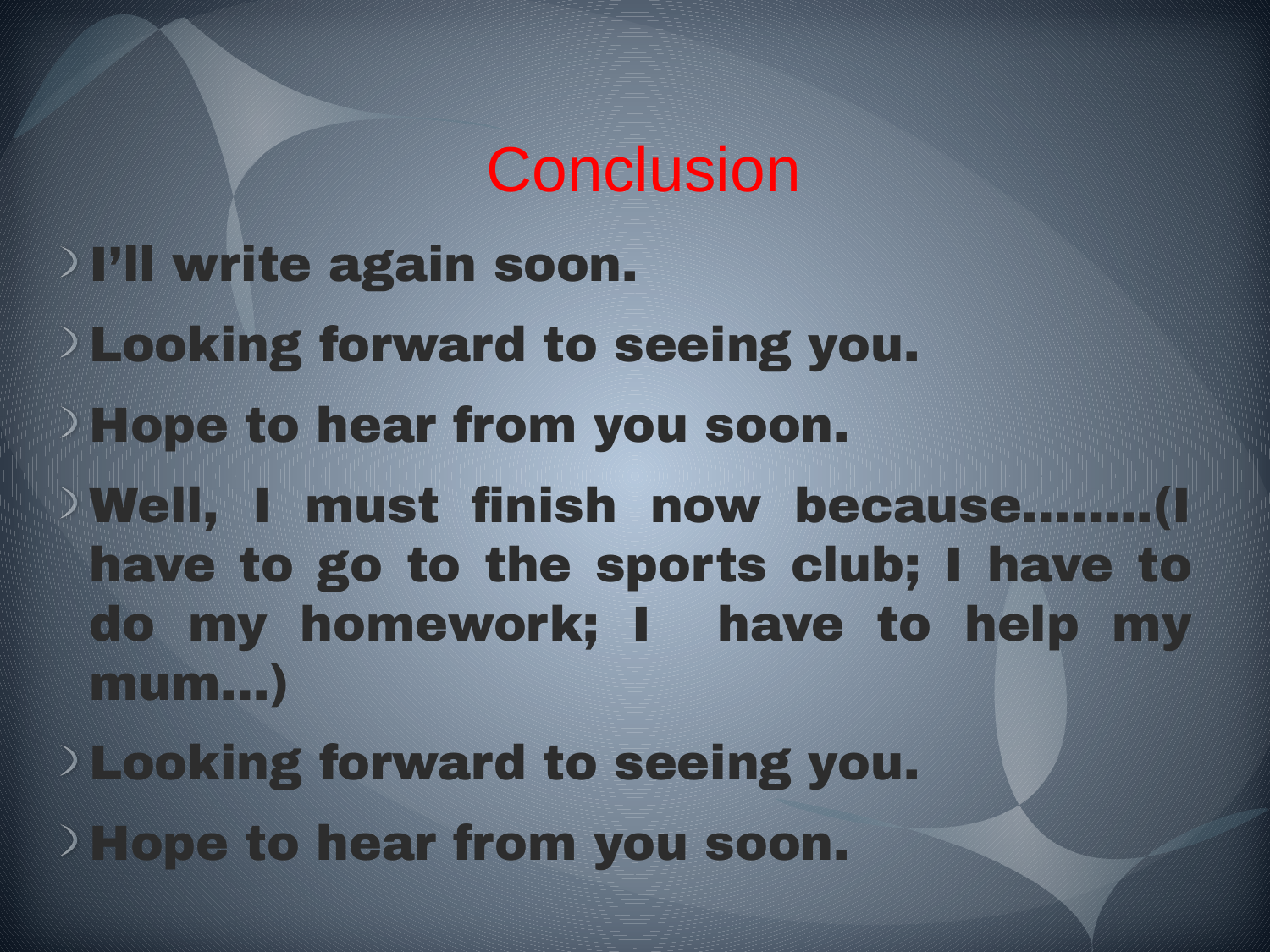

# Conclusion
I’ll write again soon.
Looking forward to seeing you.
Hope to hear from you soon.
Well, I must finish now because……..(I have to go to the sports club; I have to do my homework; I  have to help my mum…)
Looking forward to seeing you.
Hope to hear from you soon.